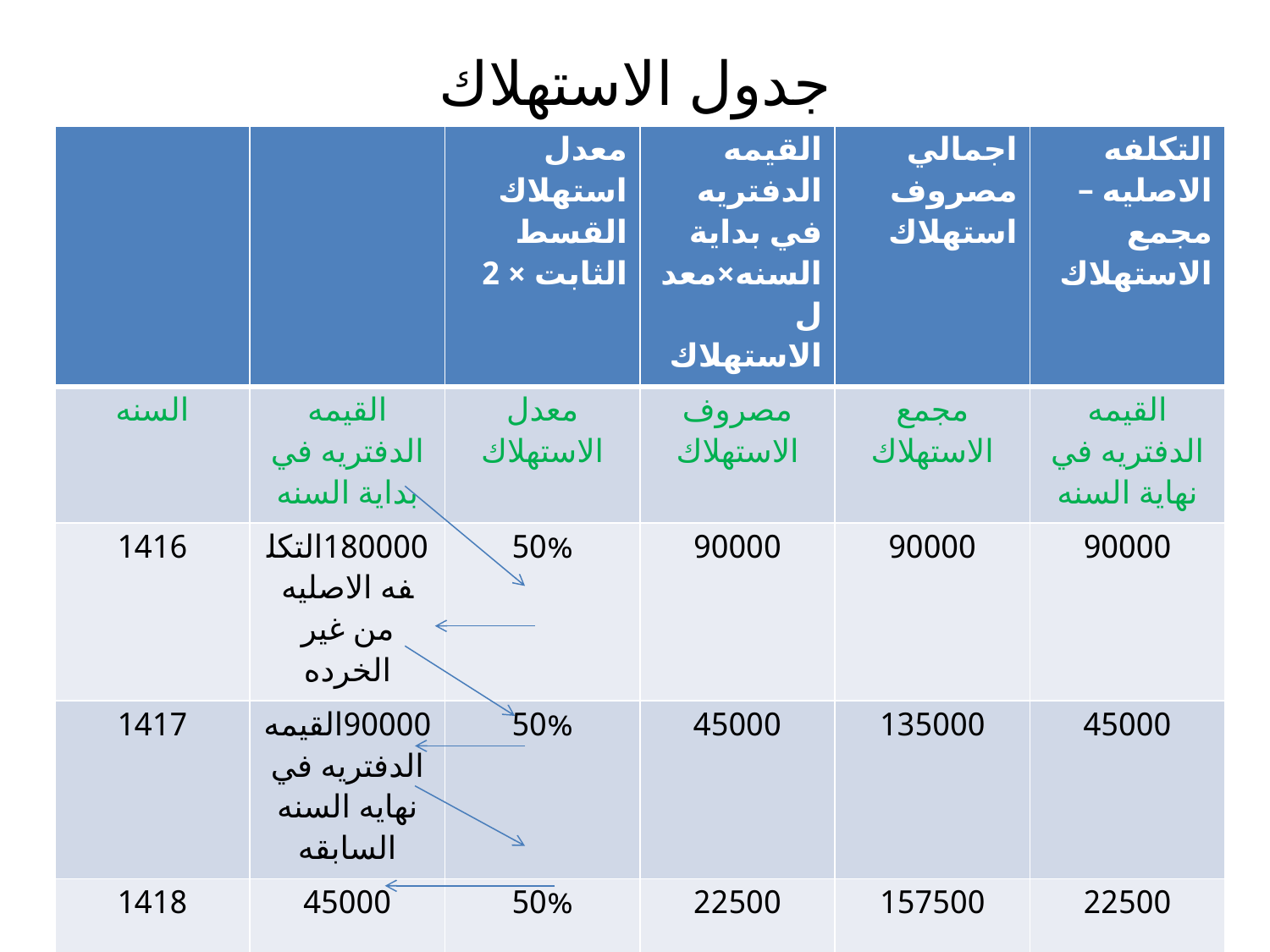

# جدول الاستهلاك
|  |  | معدل استهلاك القسط الثابت × 2 | القيمه الدفتريه في بداية السنه×معدل الاستهلاك | اجمالي مصروف استهلاك | التكلفه الاصليه –مجمع الاستهلاك |
| --- | --- | --- | --- | --- | --- |
| السنه | القيمه الدفتريه في بداية السنه | معدل الاستهلاك | مصروف الاستهلاك | مجمع الاستهلاك | القيمه الدفتريه في نهاية السنه |
| 1416 | 180000التكلفه الاصليه من غير الخرده | 50% | 90000 | 90000 | 90000 |
| 1417 | 90000القيمه الدفتريه في نهايه السنه السابقه | 50% | 45000 | 135000 | 45000 |
| 1418 | 45000 | 50% | 22500 | 157500 | 22500 |
| 1419 | 22500 | 50% | 11250 | 168750 | 11250 |